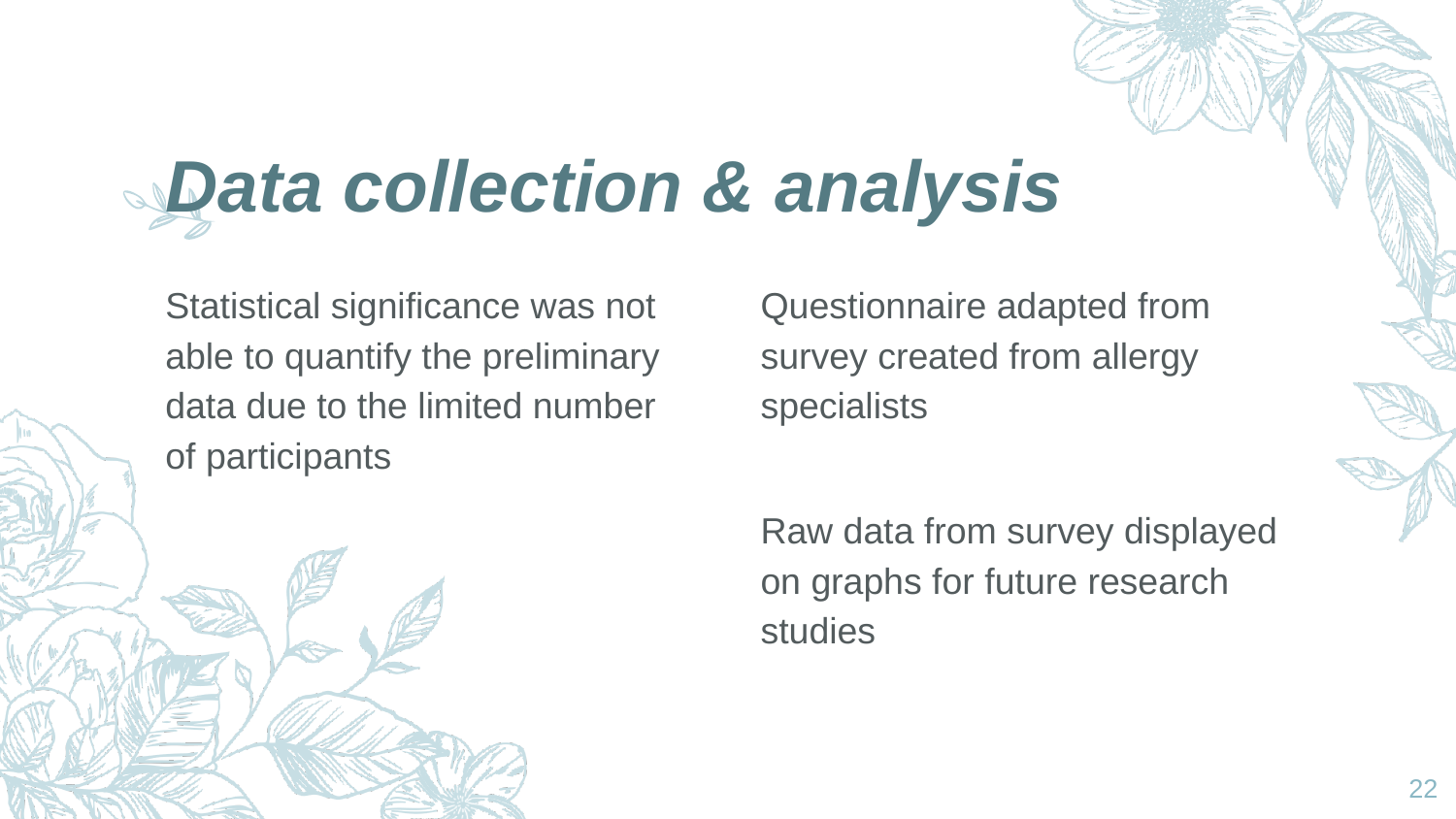

# Data collection & analysis
Statistical significance was not able to quantify the preliminary data due to the limited number of participants
Questionnaire adapted from survey created from allergy specialists

Raw data from survey displayed on graphs for future research studies

22